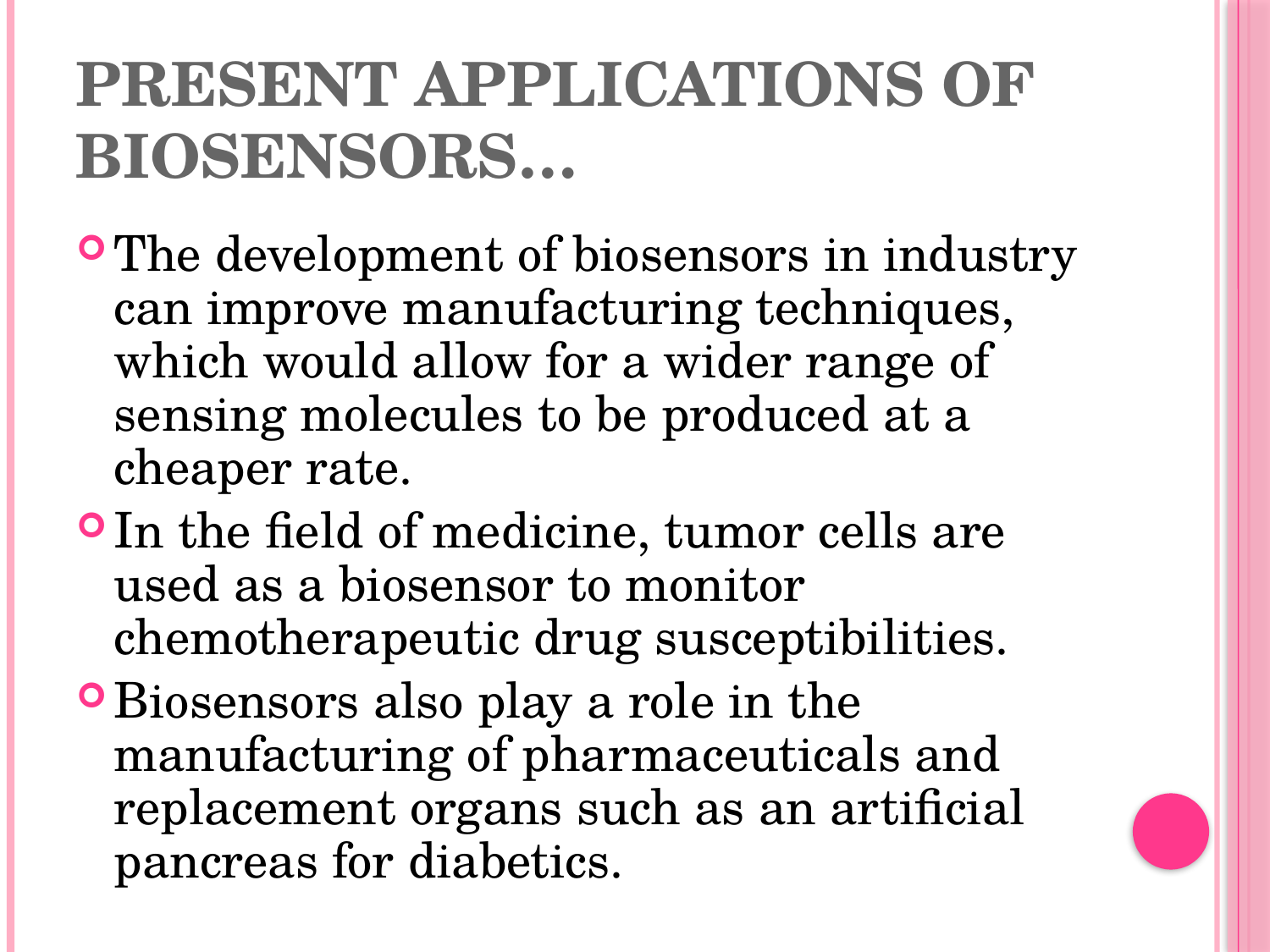

# Present Applications of Biosensors…
The development of biosensors in industry can improve manufacturing techniques, which would allow for a wider range of sensing molecules to be produced at a cheaper rate.
In the field of medicine, tumor cells are used as a biosensor to monitor chemotherapeutic drug susceptibilities.
Biosensors also play a role in the manufacturing of pharmaceuticals and replacement organs such as an artificial pancreas for diabetics.